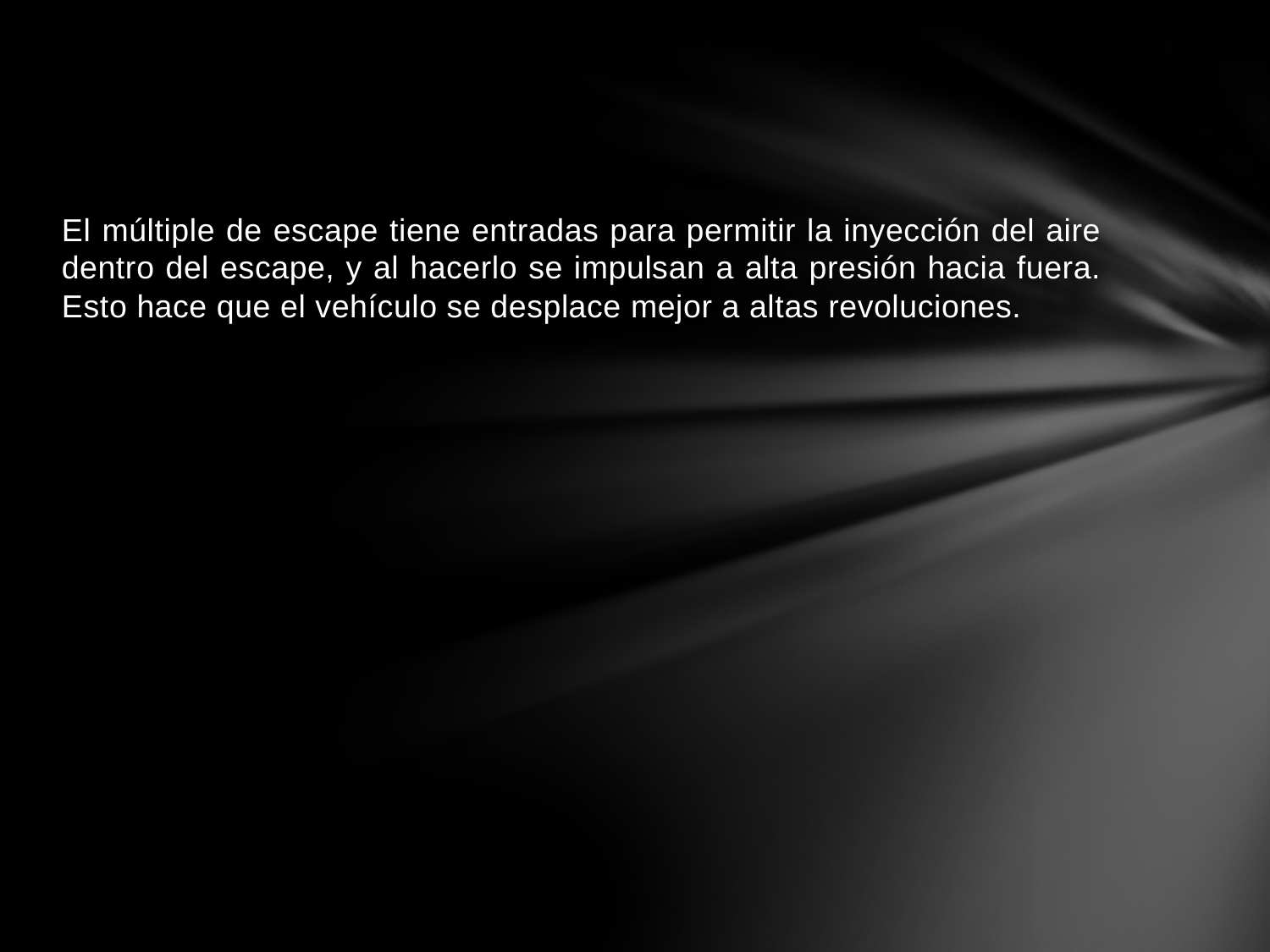

El múltiple de escape tiene entradas para permitir la inyección del aire dentro del escape, y al hacerlo se impulsan a alta presión hacia fuera. Esto hace que el vehículo se desplace mejor a altas revoluciones.